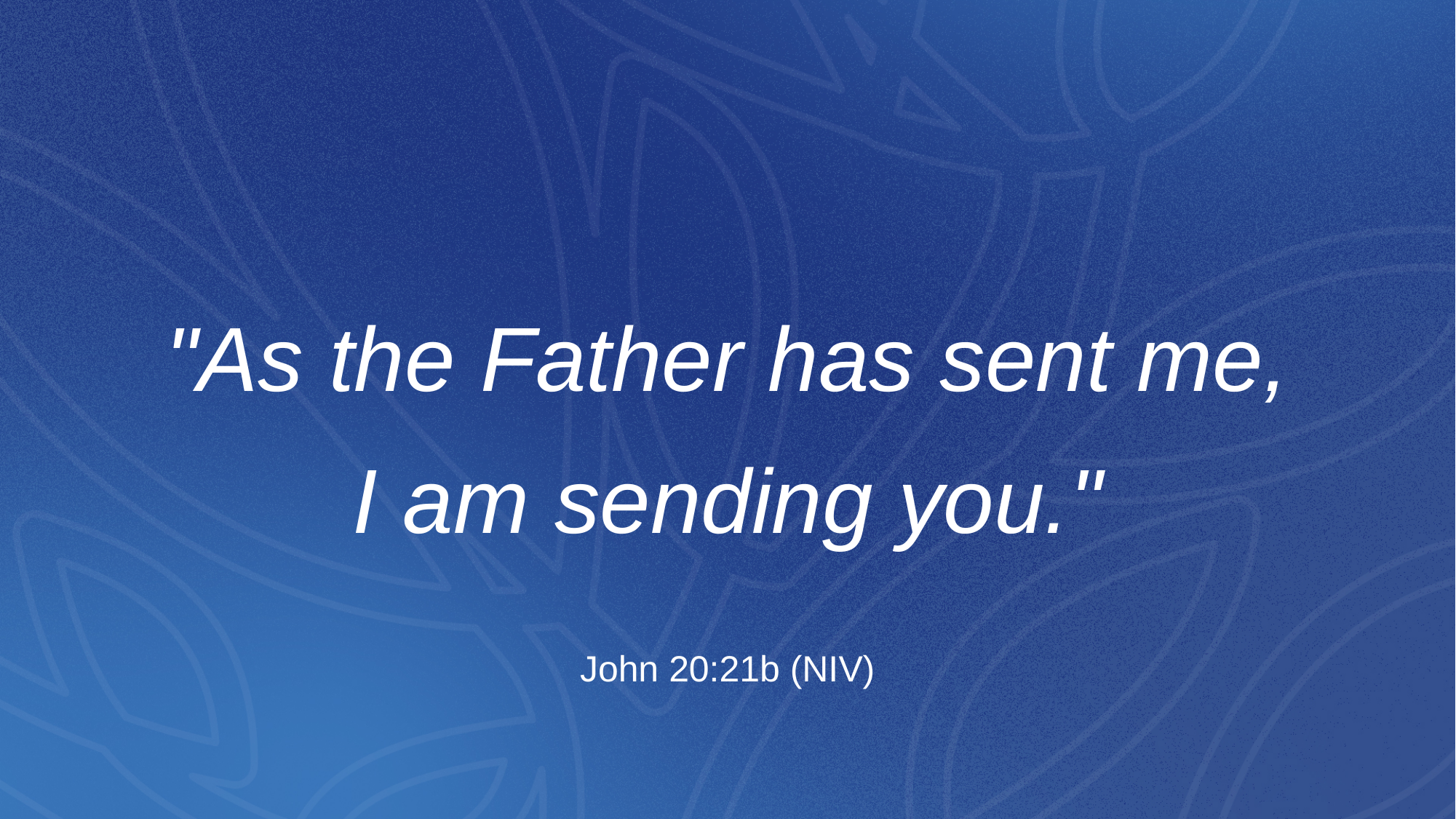

# "As the Father has sent me, I am sending you."
John 20:21b (NIV)